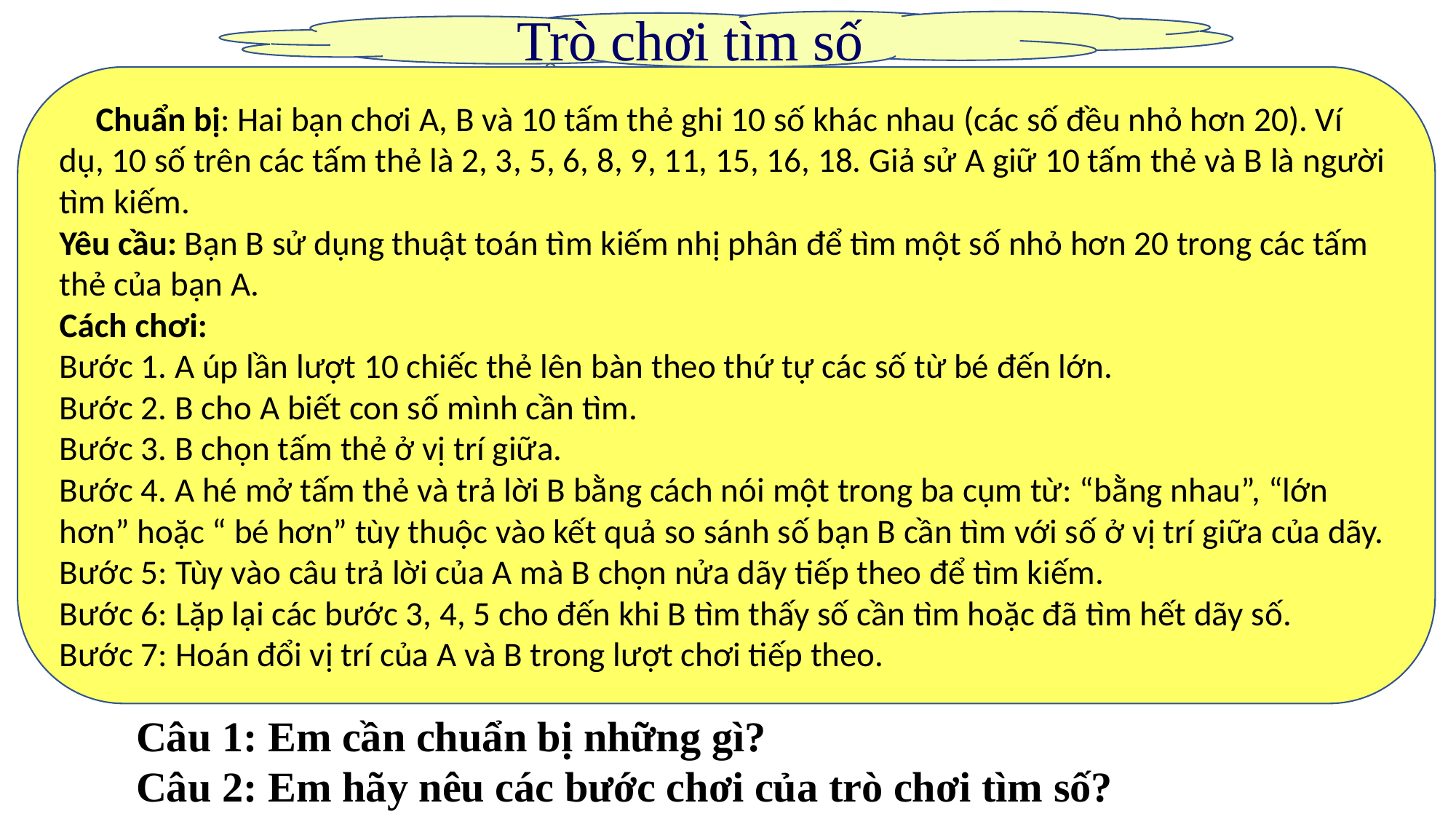

Trò chơi tìm số
     Chuẩn bị: Hai bạn chơi A, B và 10 tấm thẻ ghi 10 số khác nhau (các số đều nhỏ hơn 20). Ví dụ, 10 số trên các tấm thẻ là 2, 3, 5, 6, 8, 9, 11, 15, 16, 18. Giả sử A giữ 10 tấm thẻ và B là người tìm kiếm.
Yêu cầu: Bạn B sử dụng thuật toán tìm kiếm nhị phân để tìm một số nhỏ hơn 20 trong các tấm thẻ của bạn A.
Cách chơi:
Bước 1. A úp lần lượt 10 chiếc thẻ lên bàn theo thứ tự các số từ bé đến lớn.
Bước 2. B cho A biết con số mình cần tìm.
Bước 3. B chọn tấm thẻ ở vị trí giữa.
Bước 4. A hé mở tấm thẻ và trả lời B bằng cách nói một trong ba cụm từ: “bằng nhau”, “lớn hơn” hoặc “ bé hơn” tùy thuộc vào kết quả so sánh số bạn B cần tìm với số ở vị trí giữa của dãy.
Bước 5: Tùy vào câu trả lời của A mà B chọn nửa dãy tiếp theo để tìm kiếm.
Bước 6: Lặp lại các bước 3, 4, 5 cho đến khi B tìm thấy số cần tìm hoặc đã tìm hết dãy số.
Bước 7: Hoán đổi vị trí của A và B trong lượt chơi tiếp theo.

Câu 1: Em cần chuẩn bị những gì?
Câu 2: Em hãy nêu các bước chơi của trò chơi tìm số?